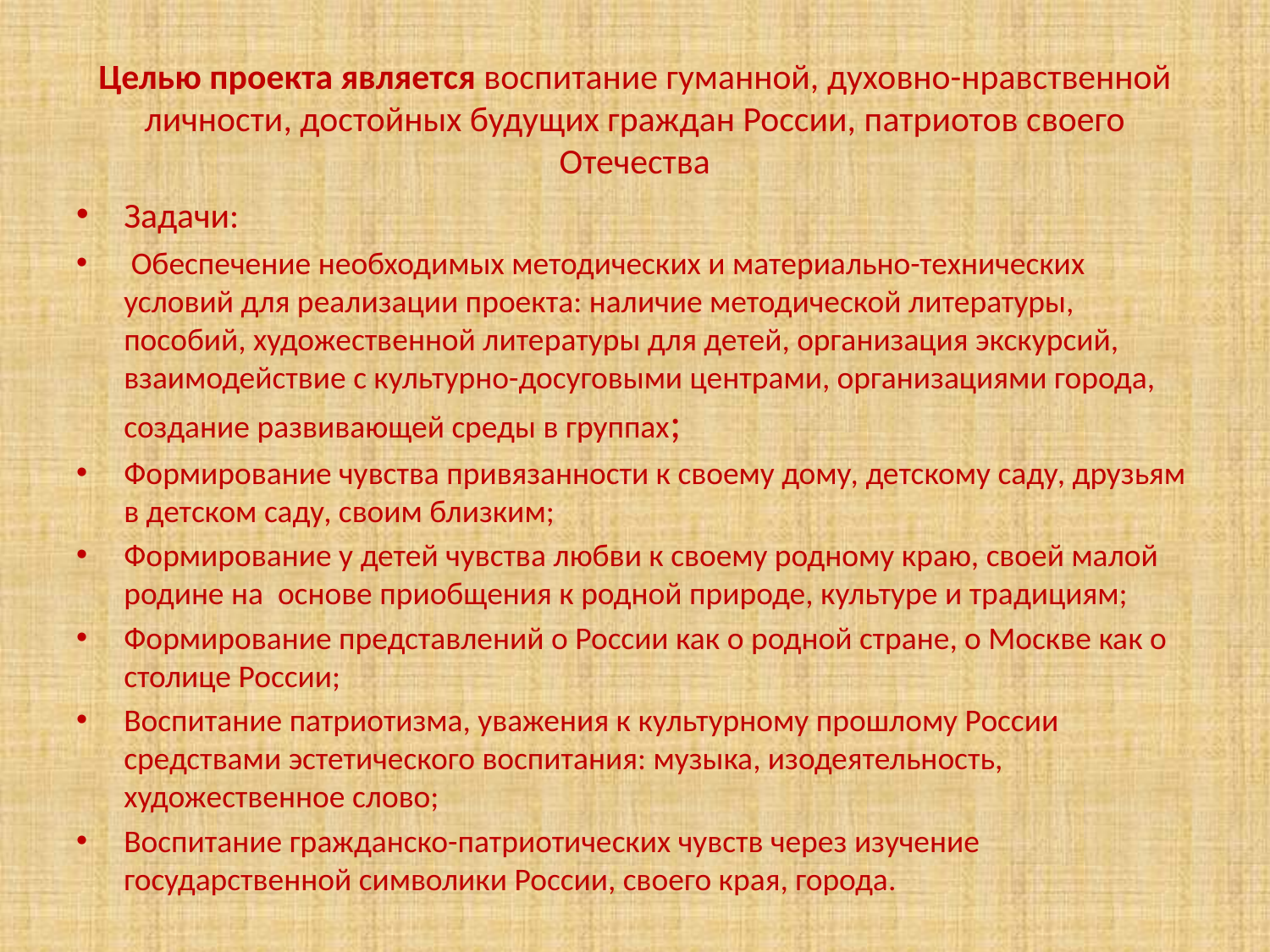

# Целью проекта является воспитание гуманной, духовно-нравственной личности, достойных будущих граждан России, патриотов своего Отечества
Задачи:
 Обеспечение необходимых методических и материально-технических условий для реализации проекта: наличие методической литературы, пособий, художественной литературы для детей, организация экскурсий, взаимодействие с культурно-досуговыми центрами, организациями города, создание развивающей среды в группах;
Формирование чувства привязанности к своему дому, детскому саду, друзьям в детском саду, своим близким;
Формирование у детей чувства любви к своему родному краю, своей малой родине на  основе приобщения к родной природе, культуре и традициям;
Формирование представлений о России как о родной стране, о Москве как о столице России;
Воспитание патриотизма, уважения к культурному прошлому России средствами эстетического воспитания: музыка, изодеятельность, художественное слово;
Воспитание гражданско-патриотических чувств через изучение государственной символики России, своего края, города.